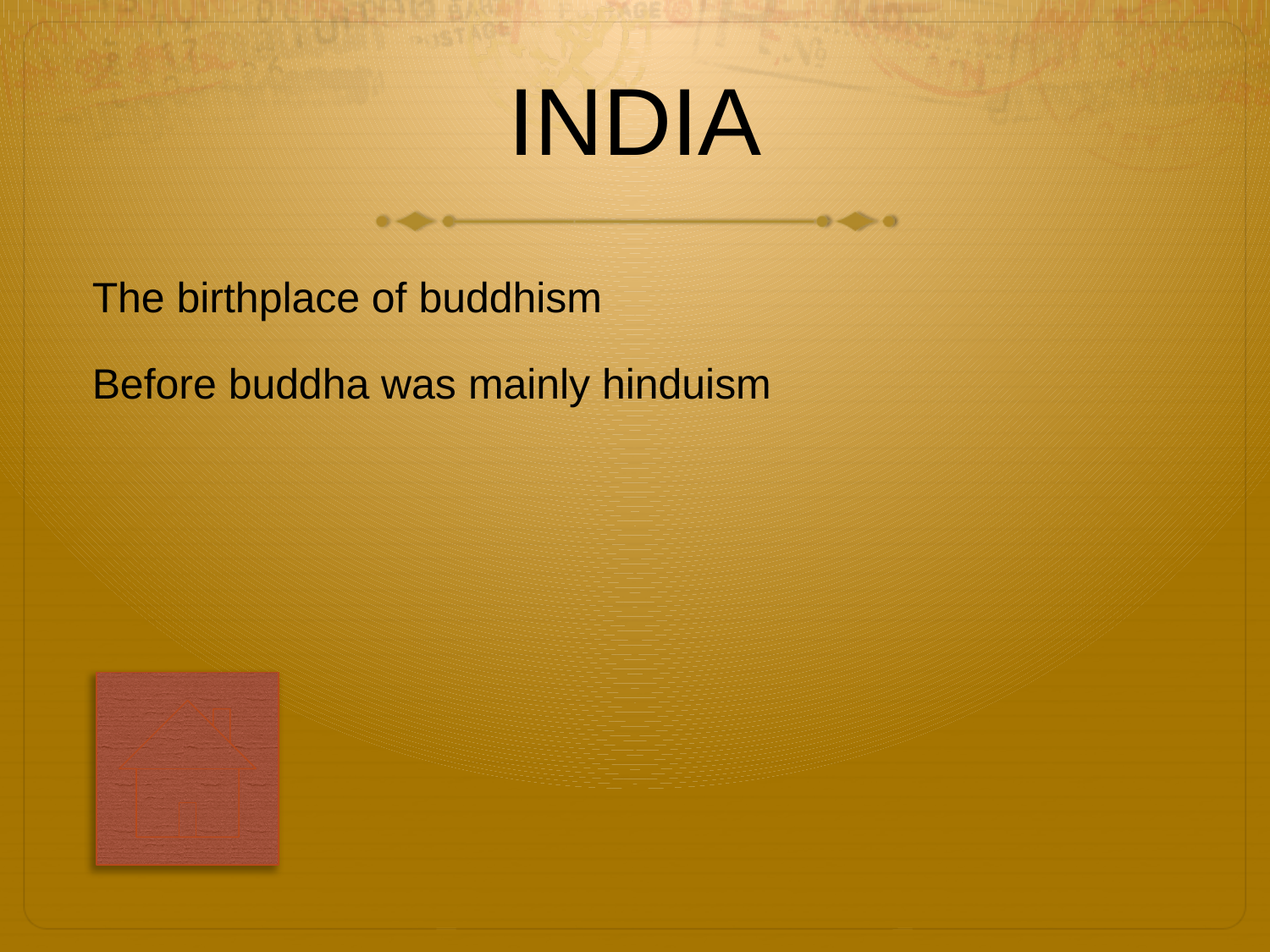

# INDIA
The birthplace of buddhism
Before buddha was mainly hinduism